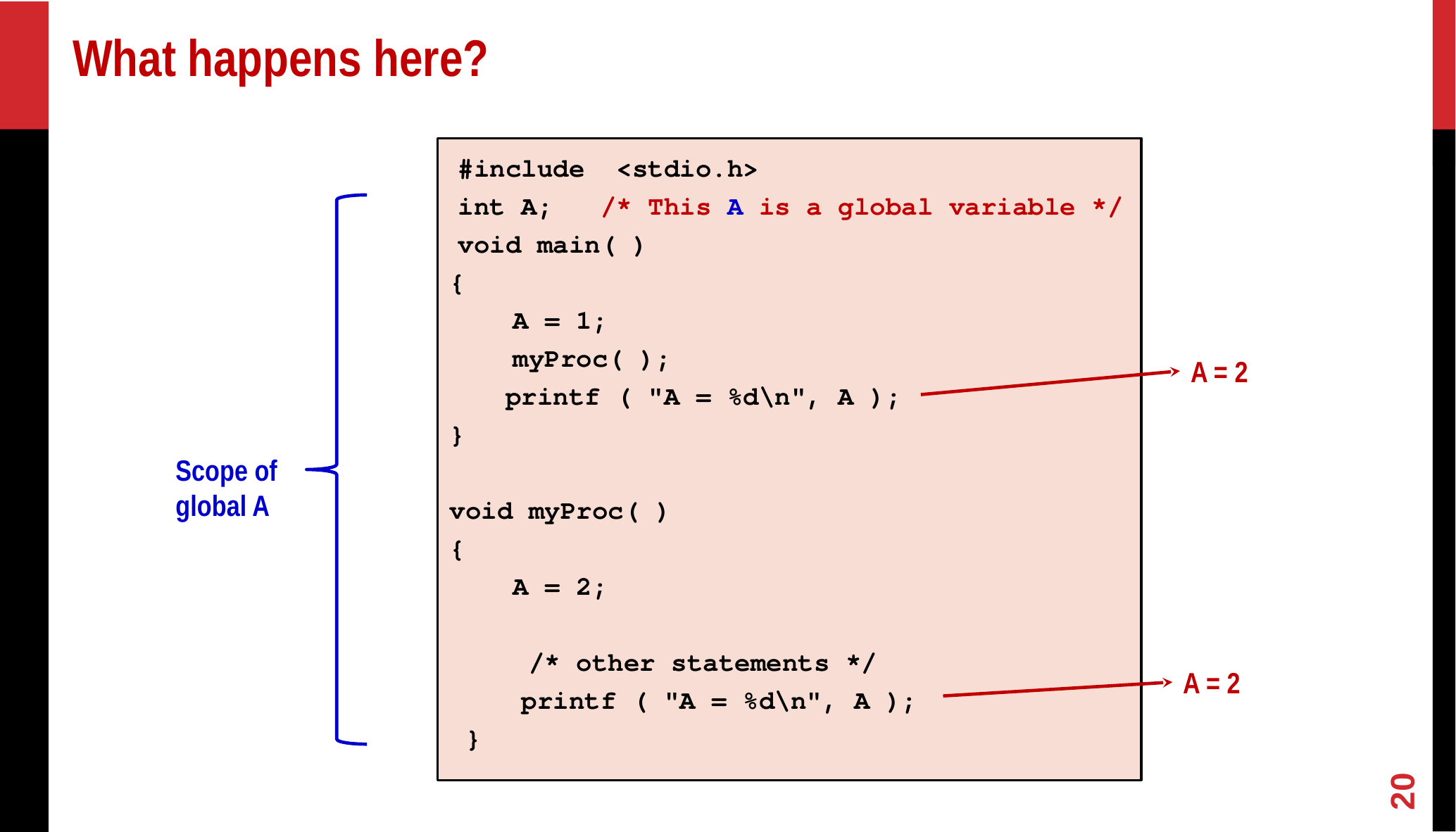

# What happens here?
#include  <stdio.h>
int A;   /* This A is a global variable */
void main( )
{
    A = 1;
    myProc( );
	   printf ( "A = %d\n", A );
}

void myProc( )
{
    A = 2;

     /* other statements */
	    printf ( "A = %d\n", A );
 }

A = 2
Scope of global A
A = 2
20